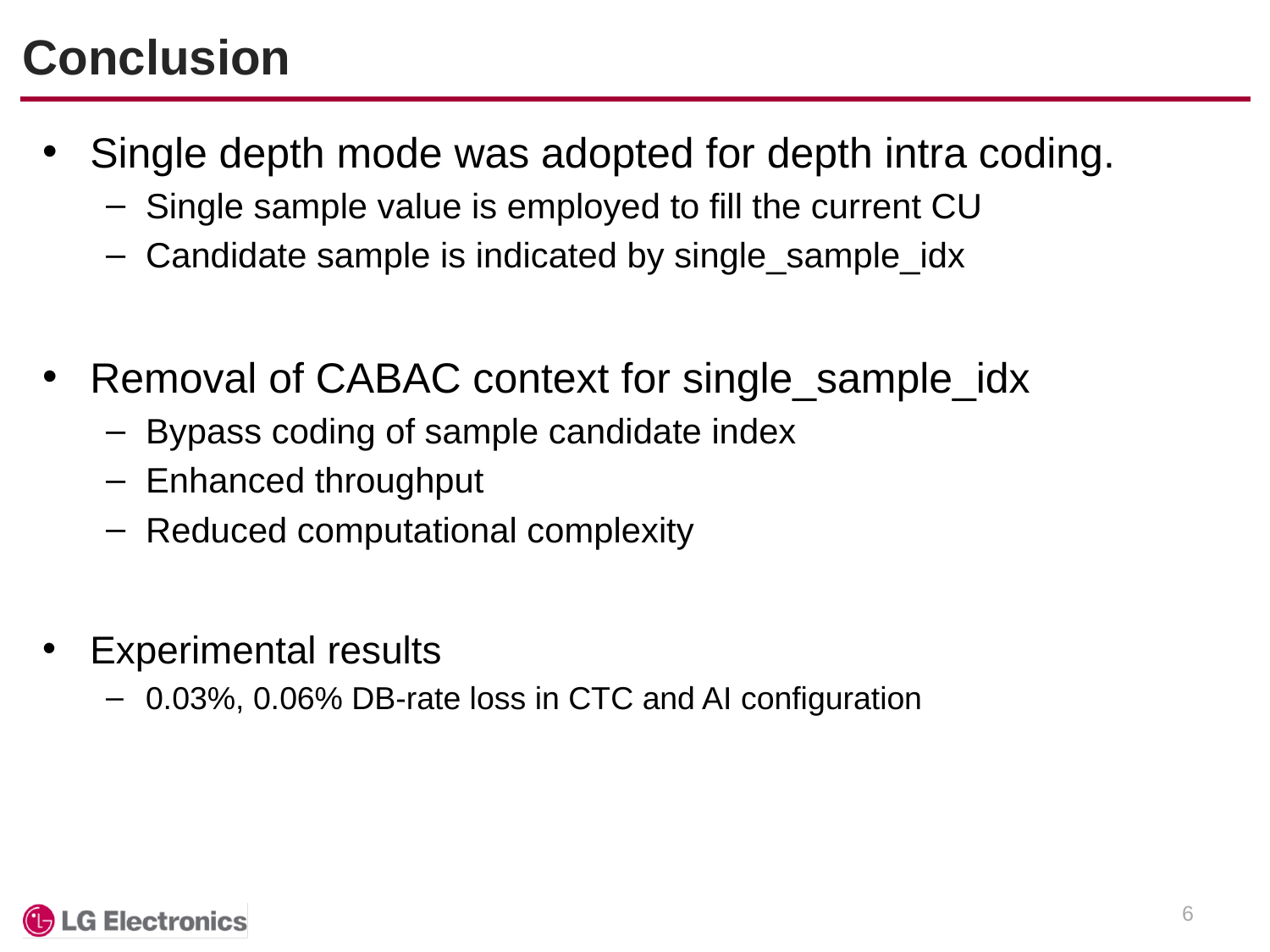

# Conclusion
Single depth mode was adopted for depth intra coding.
Single sample value is employed to fill the current CU
Candidate sample is indicated by single_sample_idx

Removal of CABAC context for single_sample_idx
Bypass coding of sample candidate index
Enhanced throughput
Reduced computational complexity

Experimental results
0.03%, 0.06% DB-rate loss in CTC and AI configuration
6